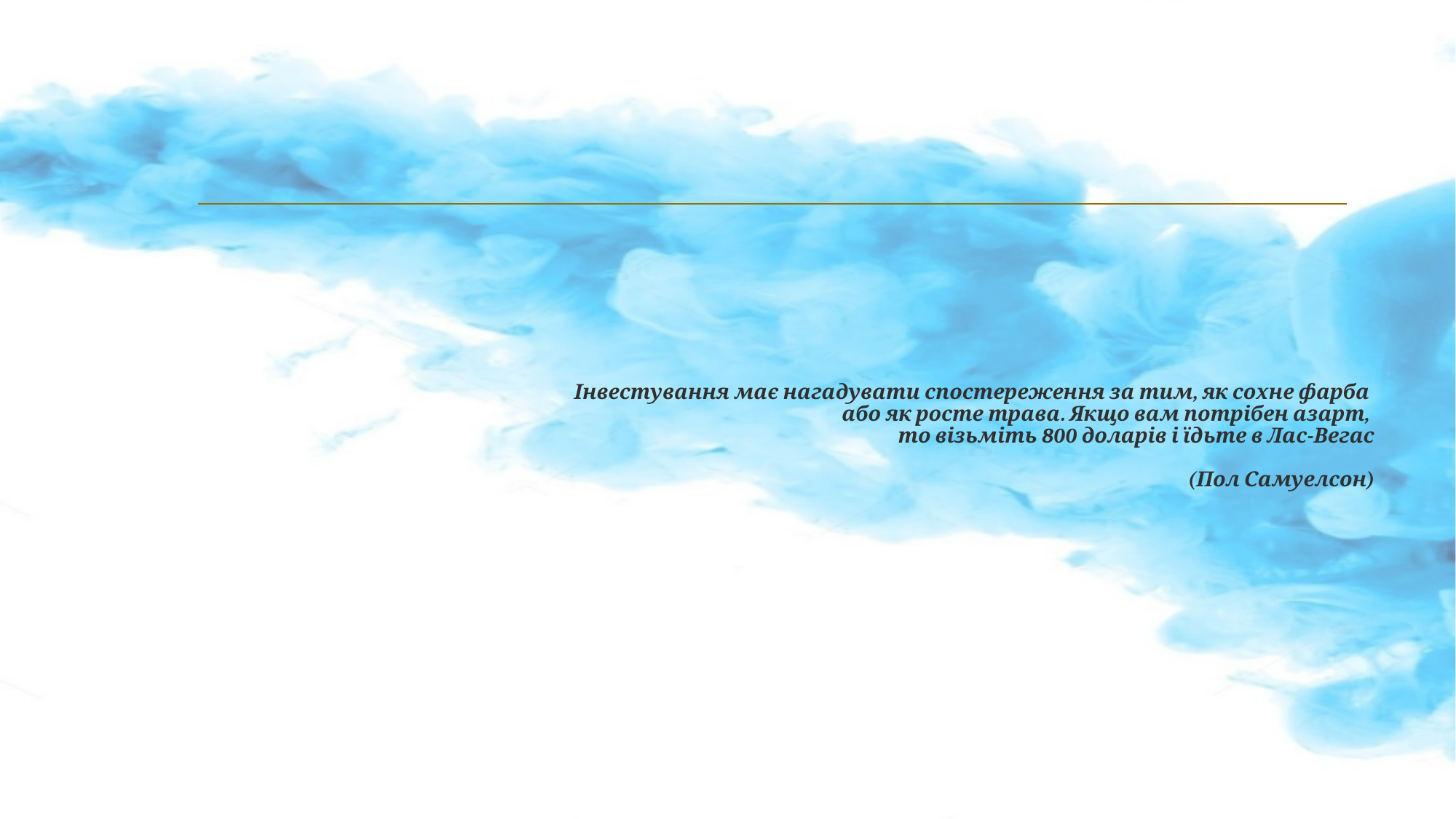

# Інвестування має нагадувати спостереження за тим, як сохне фарба або як росте трава. Якщо вам потрібен азарт, то візьміть 800 доларів і їдьте в Лас-Вегас (Пол Самуелсон)